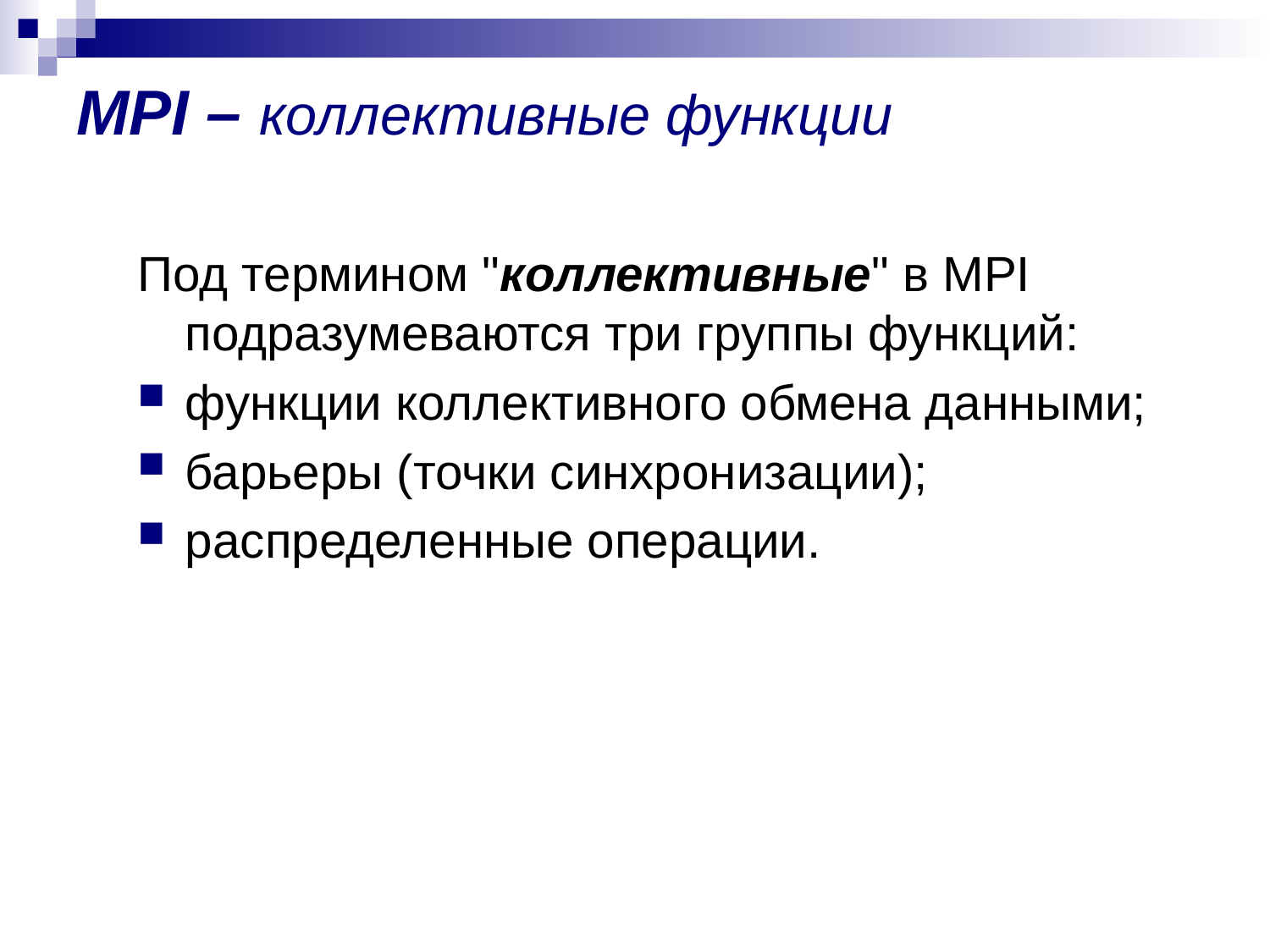

# MPI – коллективные функции
Под термином "коллективные" в MPI подразумеваются три группы функций:
функции коллективного обмена данными;
барьеры (точки синхронизации);
распределенные операции.